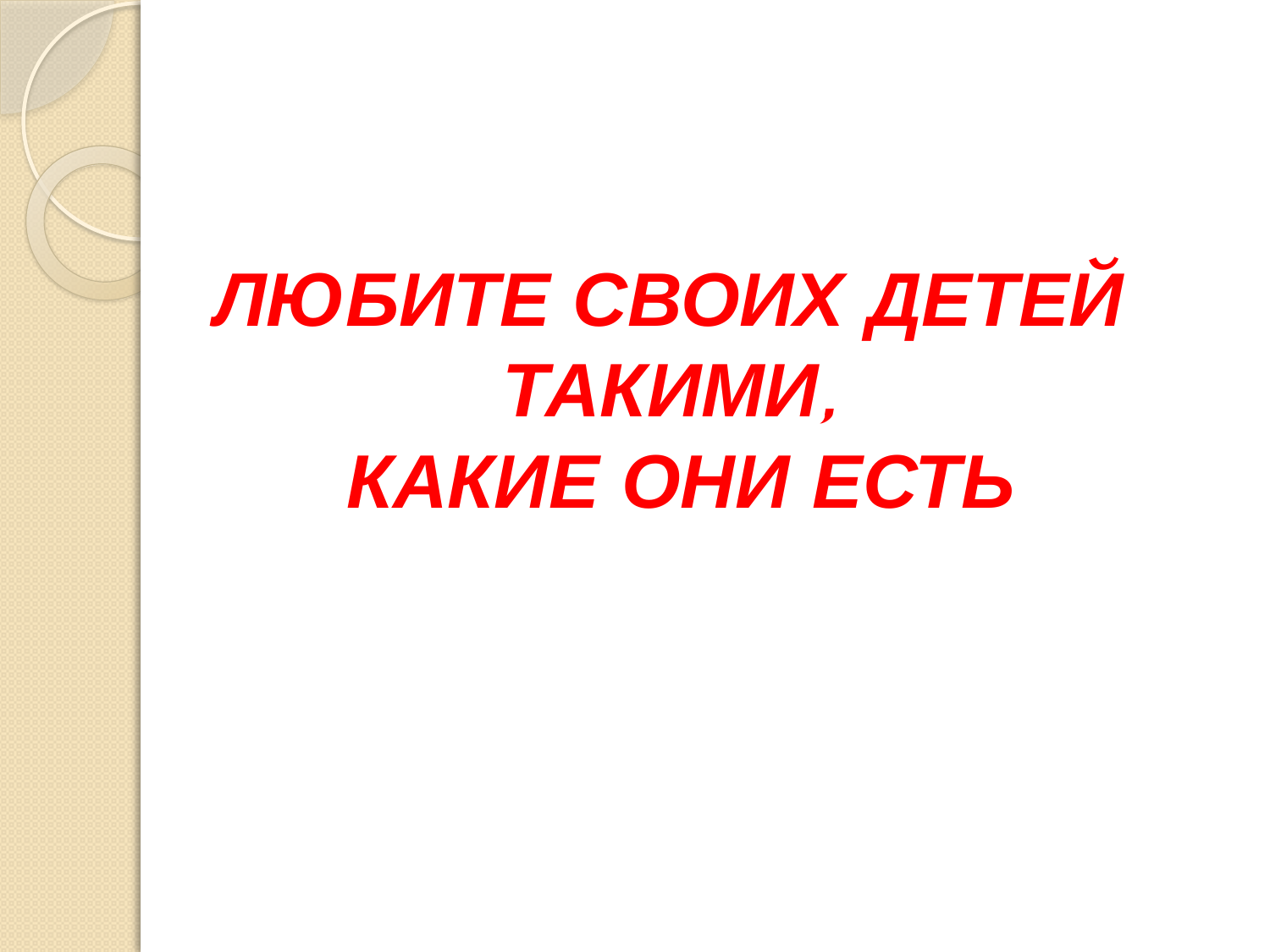

# ЛЮБИТЕ СВОИХ ДЕТЕЙ ТАКИМИ, КАКИЕ ОНИ ЕСТЬ